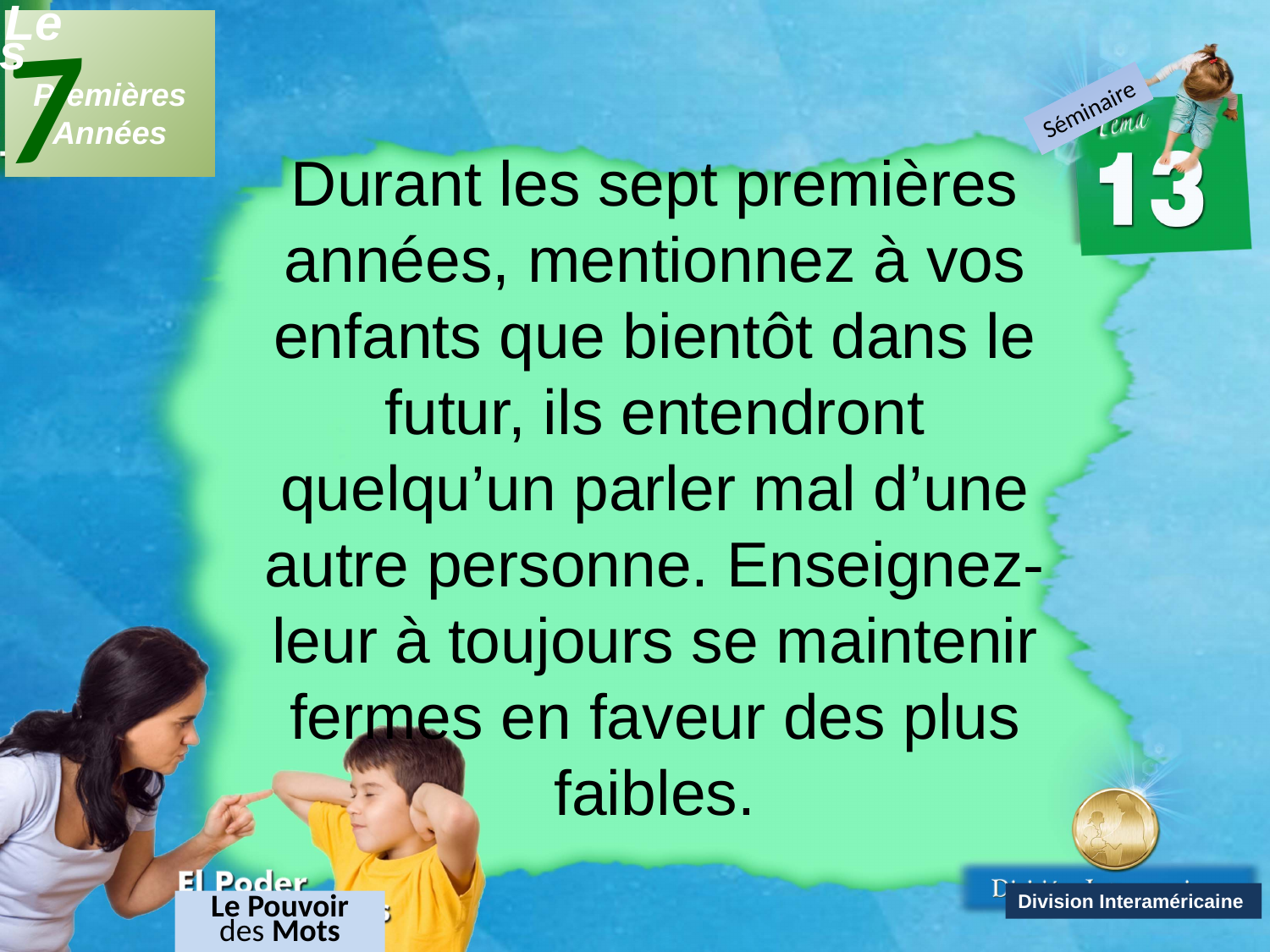

7
Les
         Premières
Années
Séminaire
Durant les sept premières années, mentionnez à vos enfants que bientôt dans le futur, ils entendront quelqu’un parler mal d’une autre personne. Enseignez-leur à toujours se maintenir fermes en faveur des plus faibles.
Division Interaméricaine
Le Pouvoir des Mots